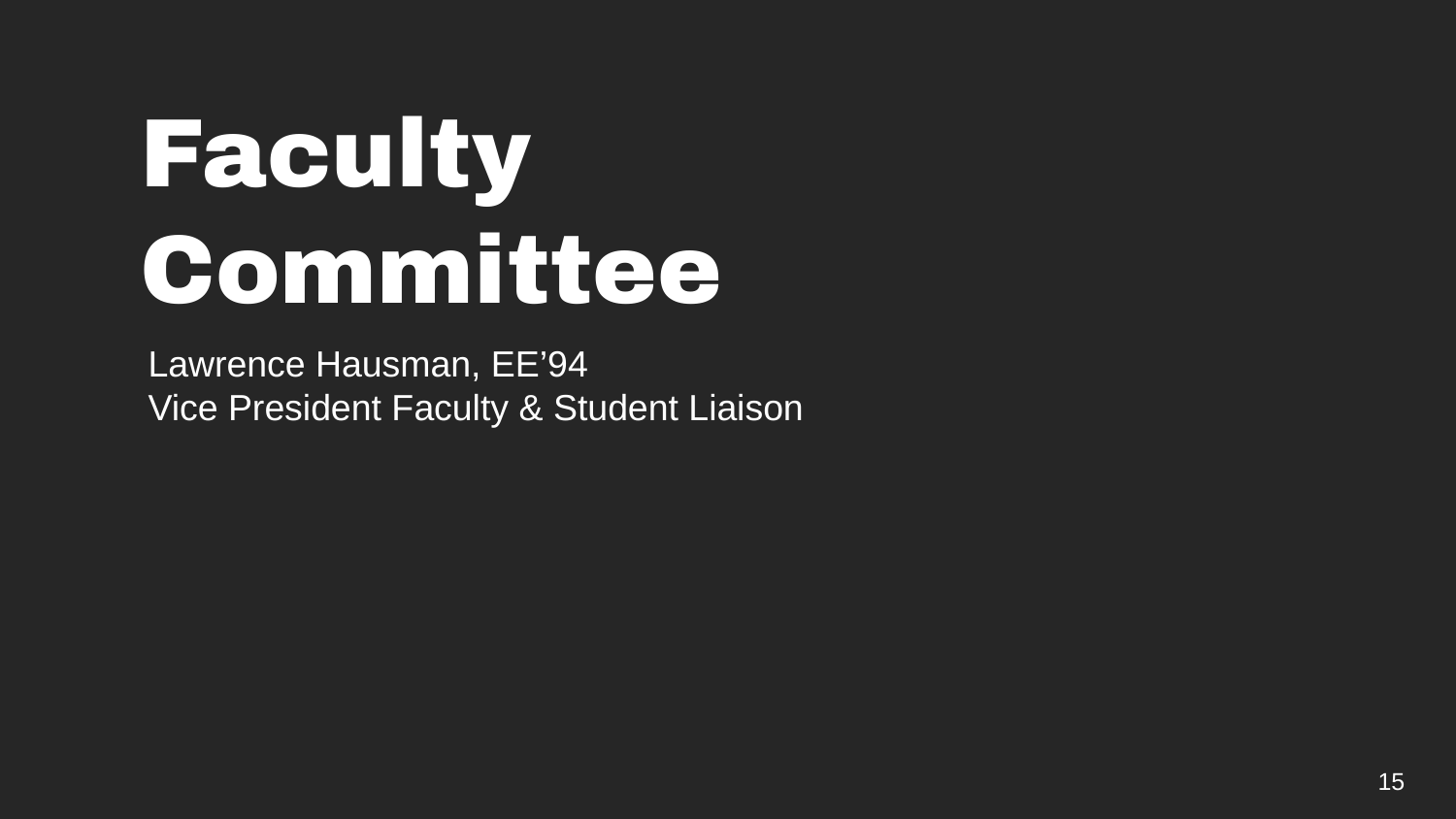

Faculty
Committee
Lawrence Hausman, EE’94
Vice President Faculty & Student Liaison
15